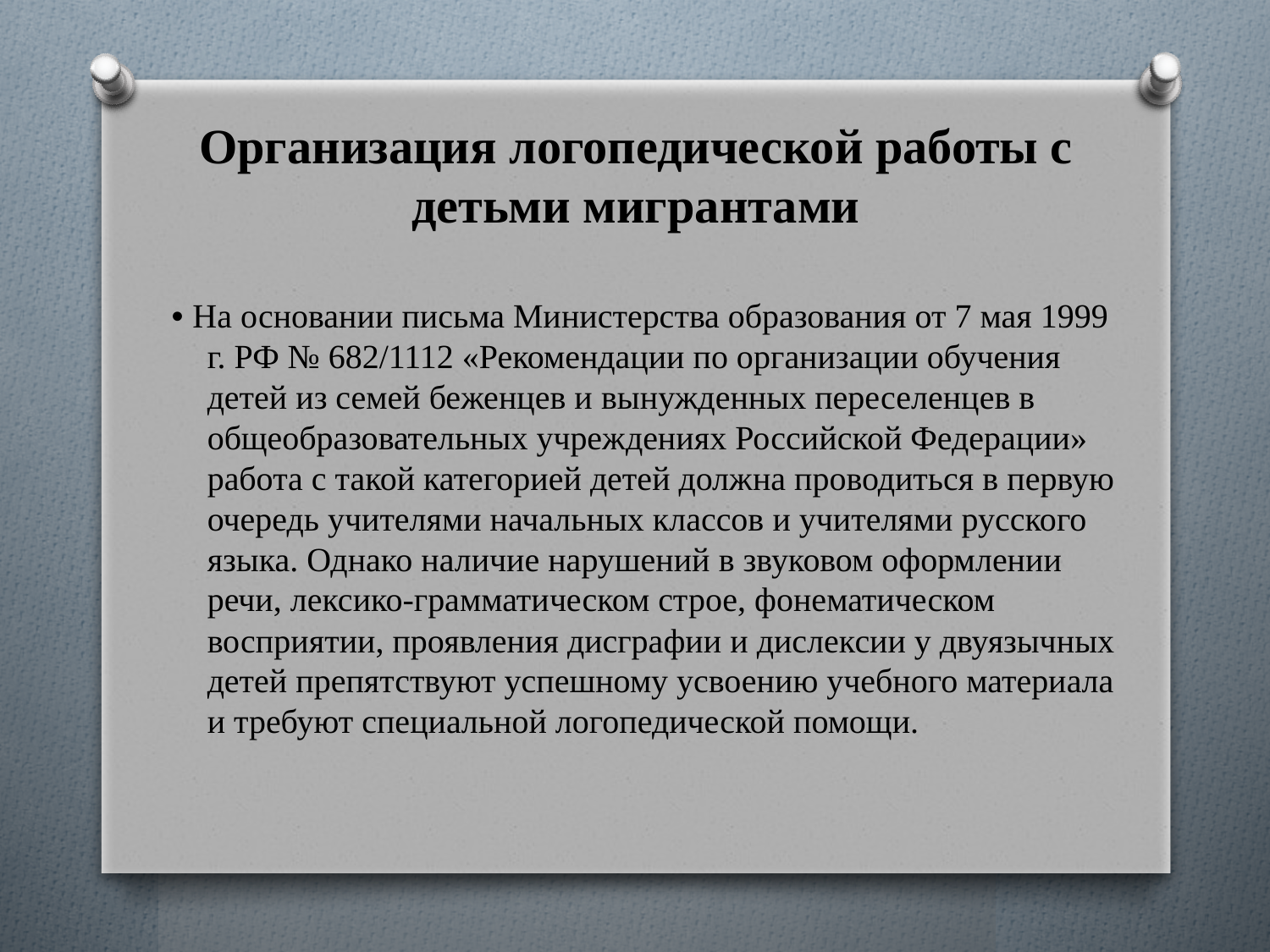

# Организация логопедической работы с детьми мигрантами
• На основании письма Министерства образования от 7 мая 1999 г. РФ № 682/1112 «Рекомендации по организации обучения детей из семей беженцев и вынужденных переселенцев в общеобразовательных учреждениях Российской Федерации» работа с такой категорией детей должна проводиться в первую очередь учителями начальных классов и учителями русского языка. Однако наличие нарушений в звуковом оформлении речи, лексико-грамматическом строе, фонематическом восприятии, проявления дисграфии и дислексии у двуязычных детей препятствуют успешному усвоению учебного материала и требуют специальной логопедической помощи.